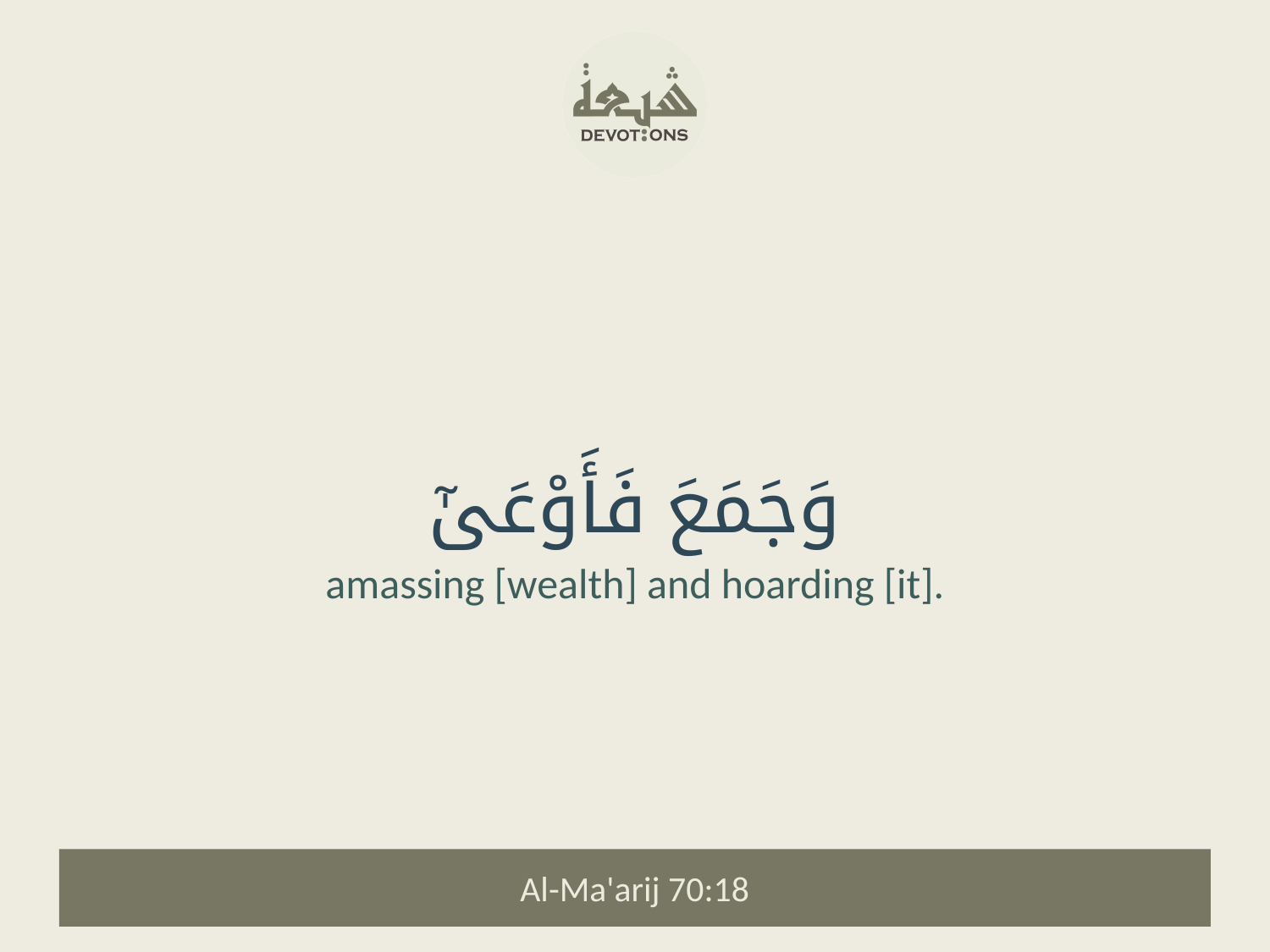

وَجَمَعَ فَأَوْعَىٰٓ
amassing [wealth] and hoarding [it].
Al-Ma'arij 70:18